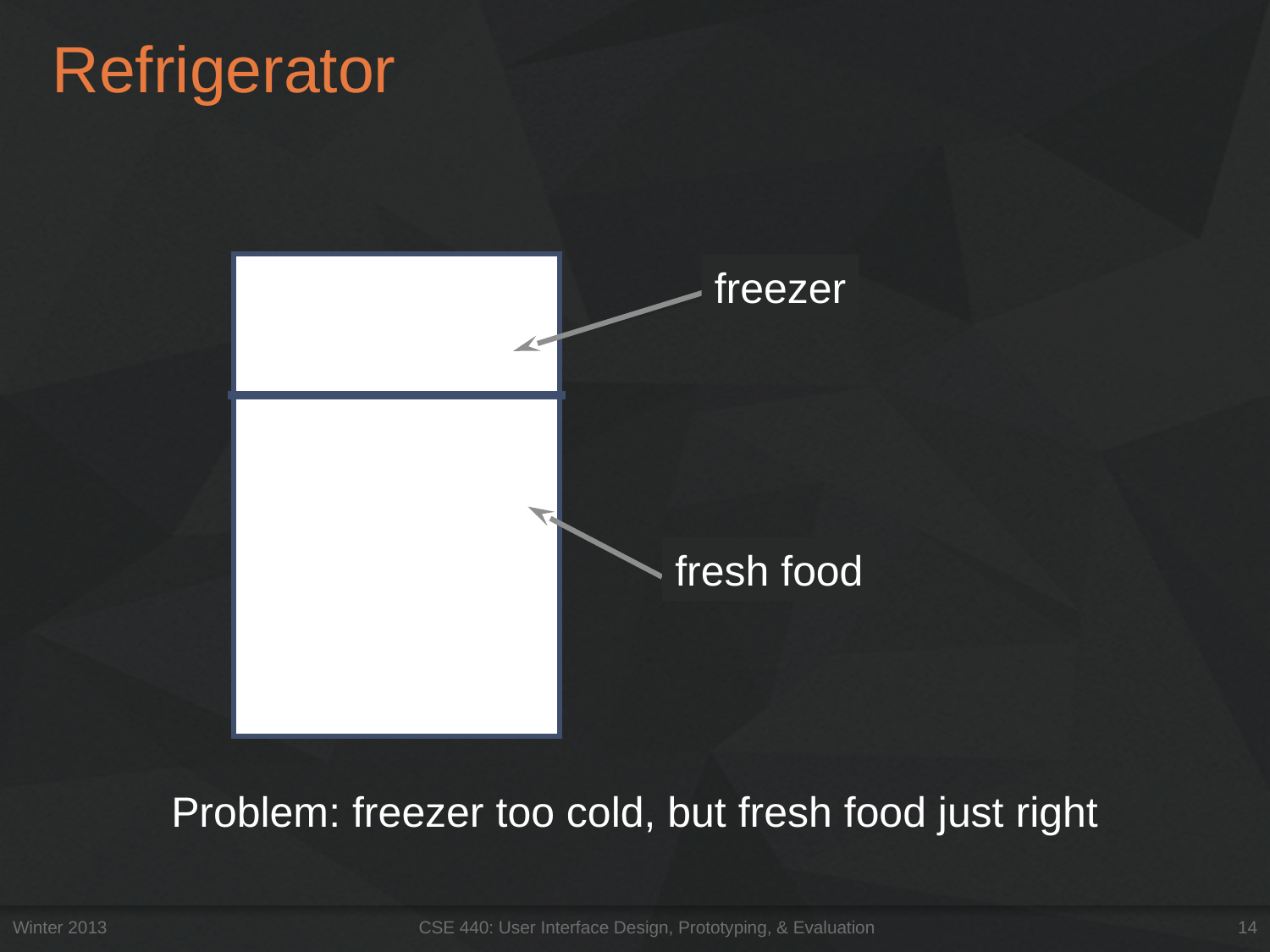

# Refrigerator

freezer

fresh food
Problem: freezer too cold, but fresh food just right
Winter 2013
CSE 440: User Interface Design, Prototyping, & Evaluation
14